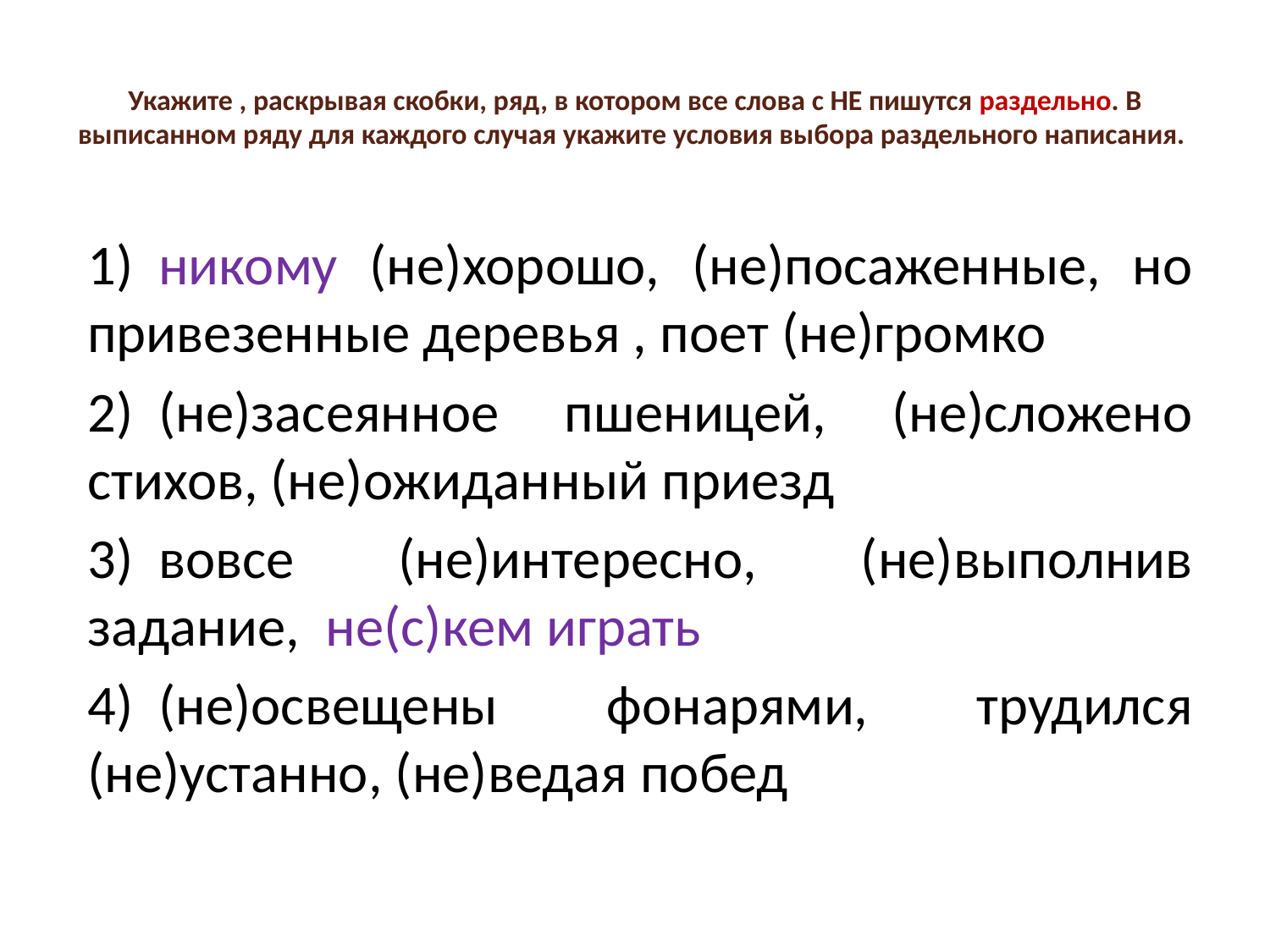

# Укажите , раскрывая скобки, ряд, в котором все слова с НЕ пишутся раздельно. В выписанном ряду для каждого случая укажите условия выбора раздельного написания.
1)  никому (не)хорошо, (не)посаженные, но привезенные деревья , поет (не)громко
2)  (не)засеянное пшеницей, (не)сложено стихов, (не)ожиданный приезд
3)  вовсе (не)интересно, (не)выполнив задание,  не(с)кем играть
4)  (не)освещены фонарями, трудился (не)устанно, (не)ведая побед